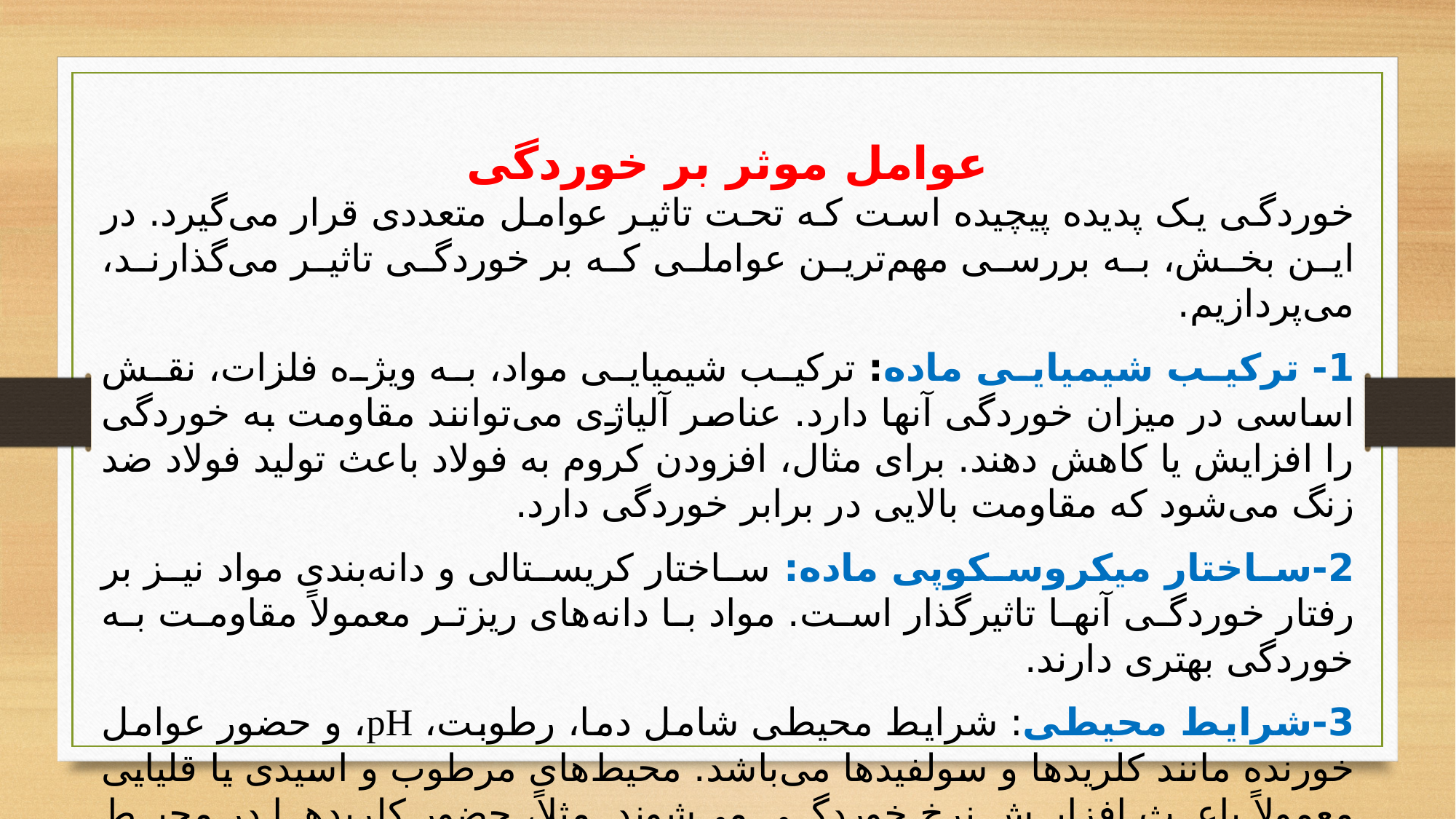

عوامل موثر بر خوردگی
خوردگی یک پدیده پیچیده است که تحت تاثیر عوامل متعددی قرار می‌گیرد. در این بخش، به بررسی مهم‌ترین عواملی که بر خوردگی تاثیر می‌گذارند، می‌پردازیم.

1- ترکیب شیمیایی ماده: ترکیب شیمیایی مواد، به ویژه فلزات، نقش اساسی در میزان خوردگی آنها دارد. عناصر آلیاژی می‌توانند مقاومت به خوردگی را افزایش یا کاهش دهند. برای مثال، افزودن کروم به فولاد باعث تولید فولاد ضد زنگ می‌شود که مقاومت بالایی در برابر خوردگی دارد.

2-ساختار میکروسکوپی ماده: ساختار کریستالی و دانه‌بندی مواد نیز بر رفتار خوردگی آنها تاثیرگذار است. مواد با دانه‌های ریزتر معمولاً مقاومت به خوردگی بهتری دارند.

3-شرایط محیطی: شرایط محیطی شامل دما، رطوبت، pH، و حضور عوامل خورنده مانند کلریدها و سولفیدها می‌باشد. محیط‌های مرطوب و اسیدی یا قلیایی معمولاً باعث افزایش نرخ خوردگی می‌شوند. مثلاً، حضور کلریدها در محیط می‌تواند منجر به خوردگی حفره‌ای در فولاد ضد زنگ شود.